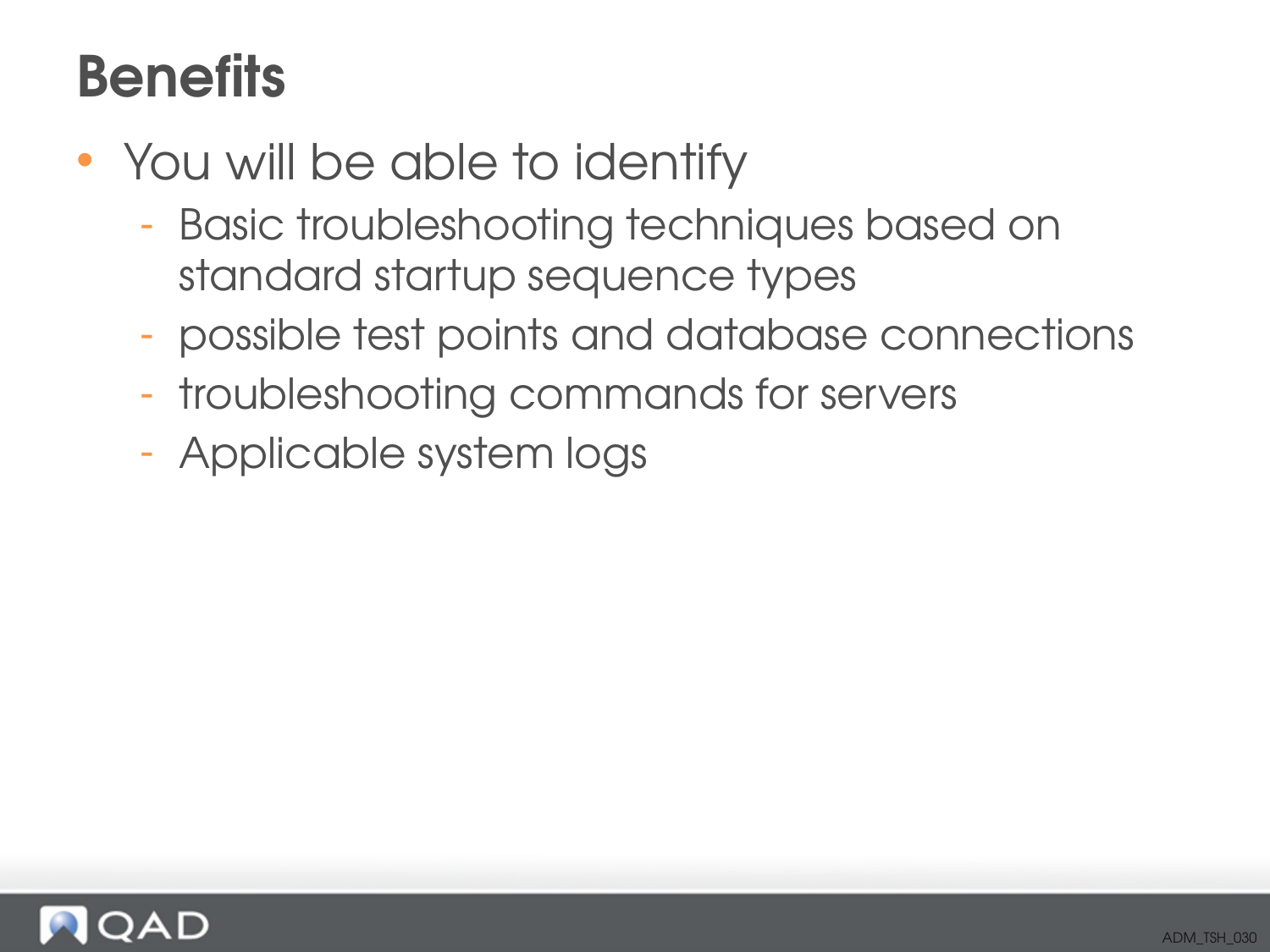

# Benefits
You will be able to identify
Basic troubleshooting techniques based on standard startup sequence types
possible test points and database connections
troubleshooting commands for servers
Applicable system logs

ADM_TSH_030